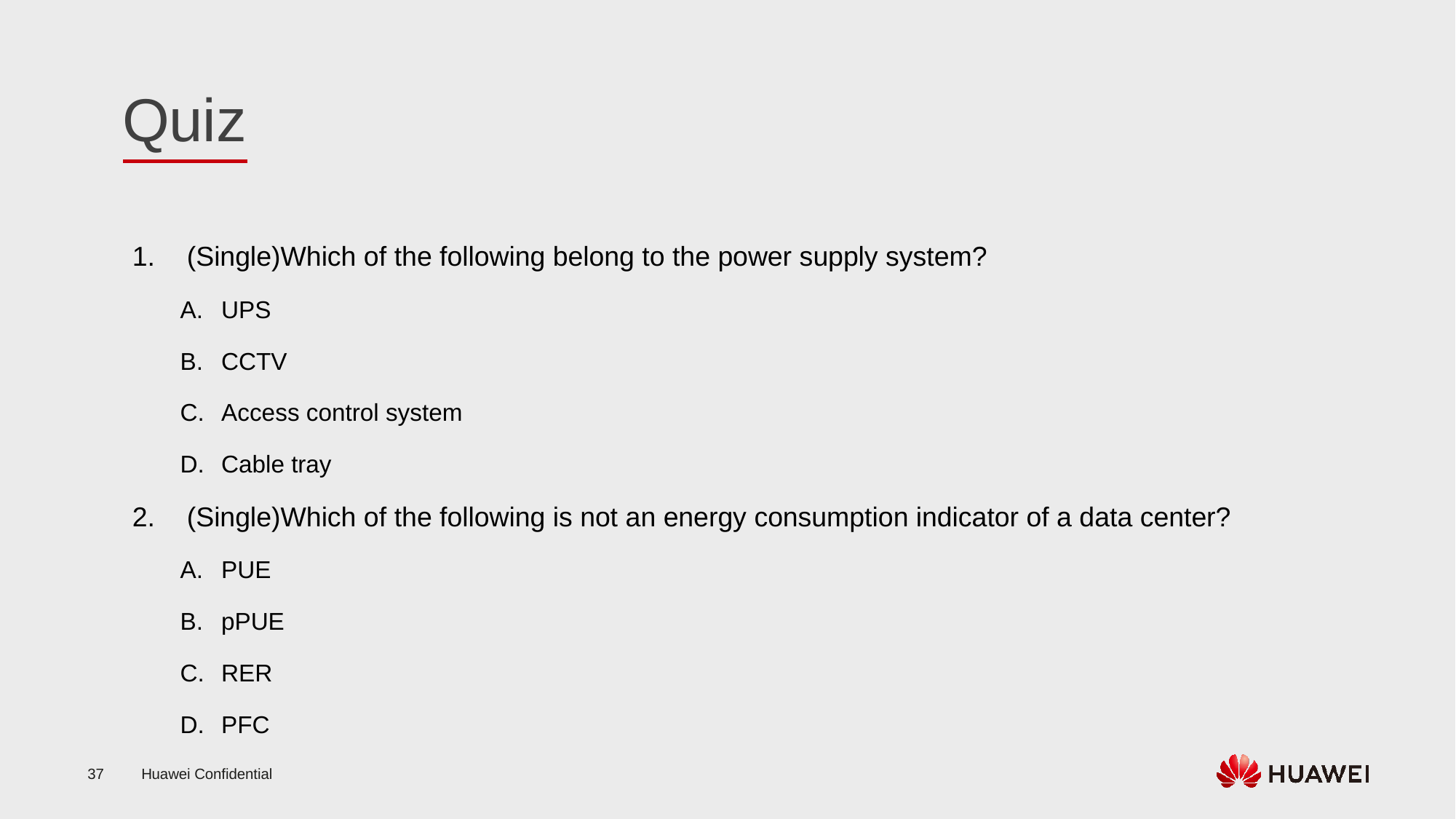

(Single)Which of the following belong to the power supply system?
UPS
CCTV
Access control system
Cable tray
(Single)Which of the following is not an energy consumption indicator of a data center?
PUE
pPUE
RER
PFC